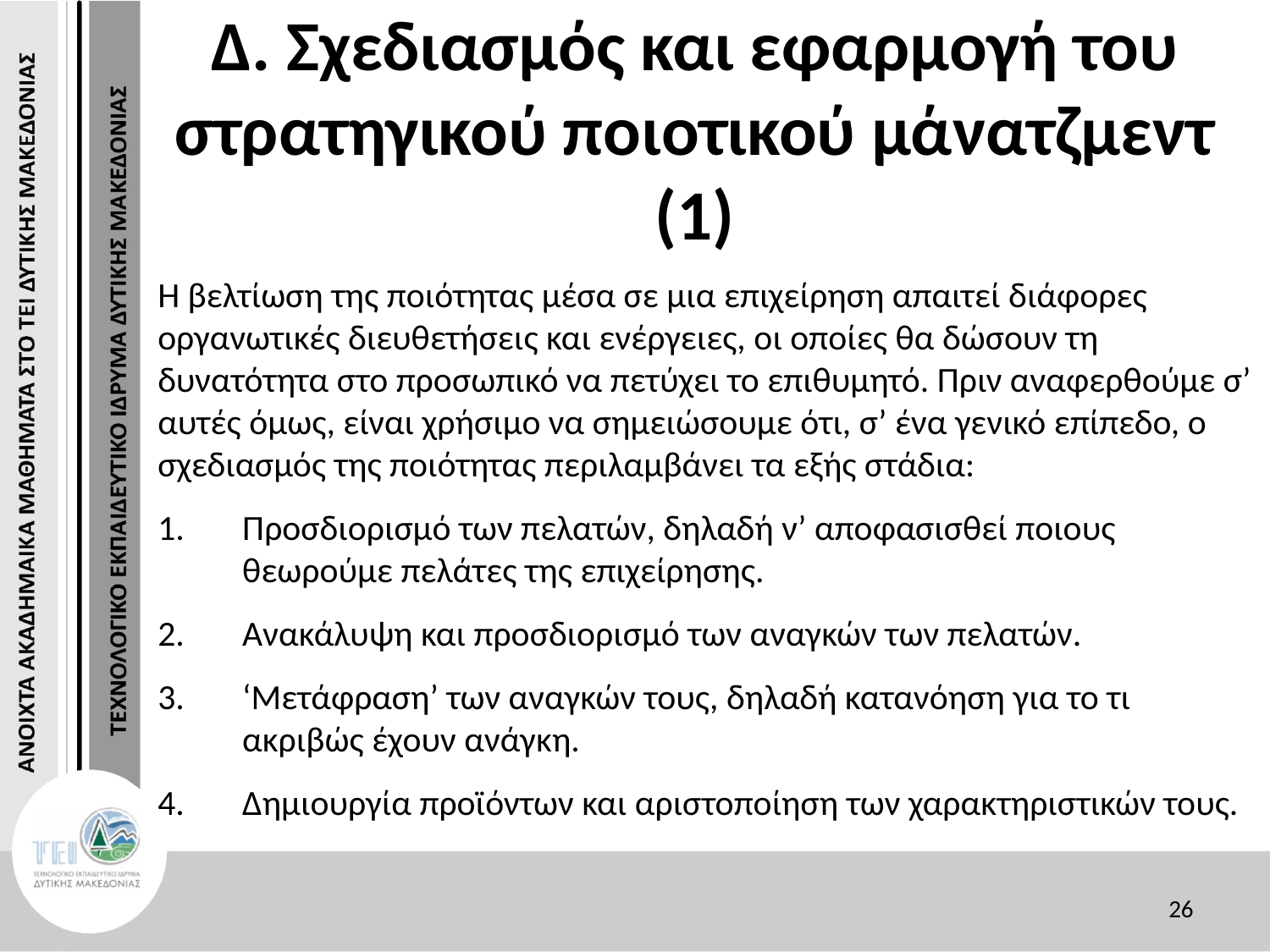

# Δ. Σχεδιασμός και εφαρμογή του στρατηγικού ποιοτικού μάνατζμεντ (1)
Η βελτίωση της ποιότητας μέσα σε μια επιχείρηση απαιτεί διάφορες οργανωτικές διευθετήσεις και ενέργειες, οι οποίες θα δώσουν τη δυνατότητα στο προσωπικό να πετύχει το επιθυμητό. Πριν αναφερθούμε σ’ αυτές όμως, είναι χρήσιμο να σημειώσουμε ότι, σ’ ένα γενικό επίπεδο, ο σχεδιασμός της ποιότητας περιλαμβάνει τα εξής στάδια:
Προσδιορισμό των πελατών, δηλαδή ν’ αποφασισθεί ποιους θεωρούμε πελάτες της επιχείρησης.
Ανακάλυψη και προσδιορισμό των αναγκών των πελατών.
‘Μετάφραση’ των αναγκών τους, δηλαδή κατανόηση για το τι ακριβώς έχουν ανάγκη.
Δημιουργία προϊόντων και αριστοποίηση των χαρακτηριστικών τους.
26